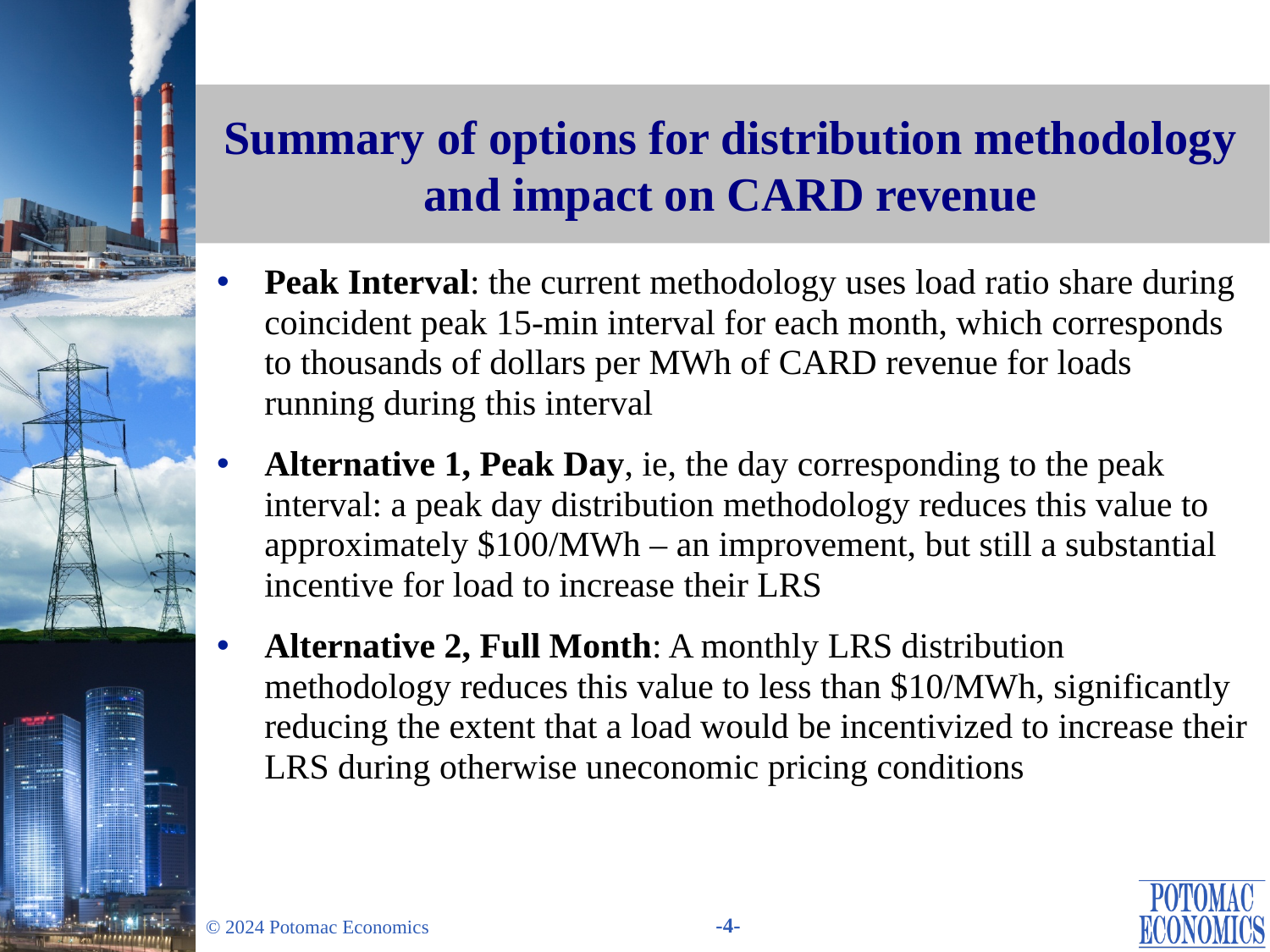

# Summary of options for distribution methodology and impact on CARD revenue
Peak Interval: the current methodology uses load ratio share during coincident peak 15-min interval for each month, which corresponds to thousands of dollars per MWh of CARD revenue for loads running during this interval
Alternative 1, Peak Day, ie, the day corresponding to the peak interval: a peak day distribution methodology reduces this value to approximately $100/MWh – an improvement, but still a substantial incentive for load to increase their LRS
Alternative 2, Full Month: A monthly LRS distribution methodology reduces this value to less than $10/MWh, significantly reducing the extent that a load would be incentivized to increase their LRS during otherwise uneconomic pricing conditions